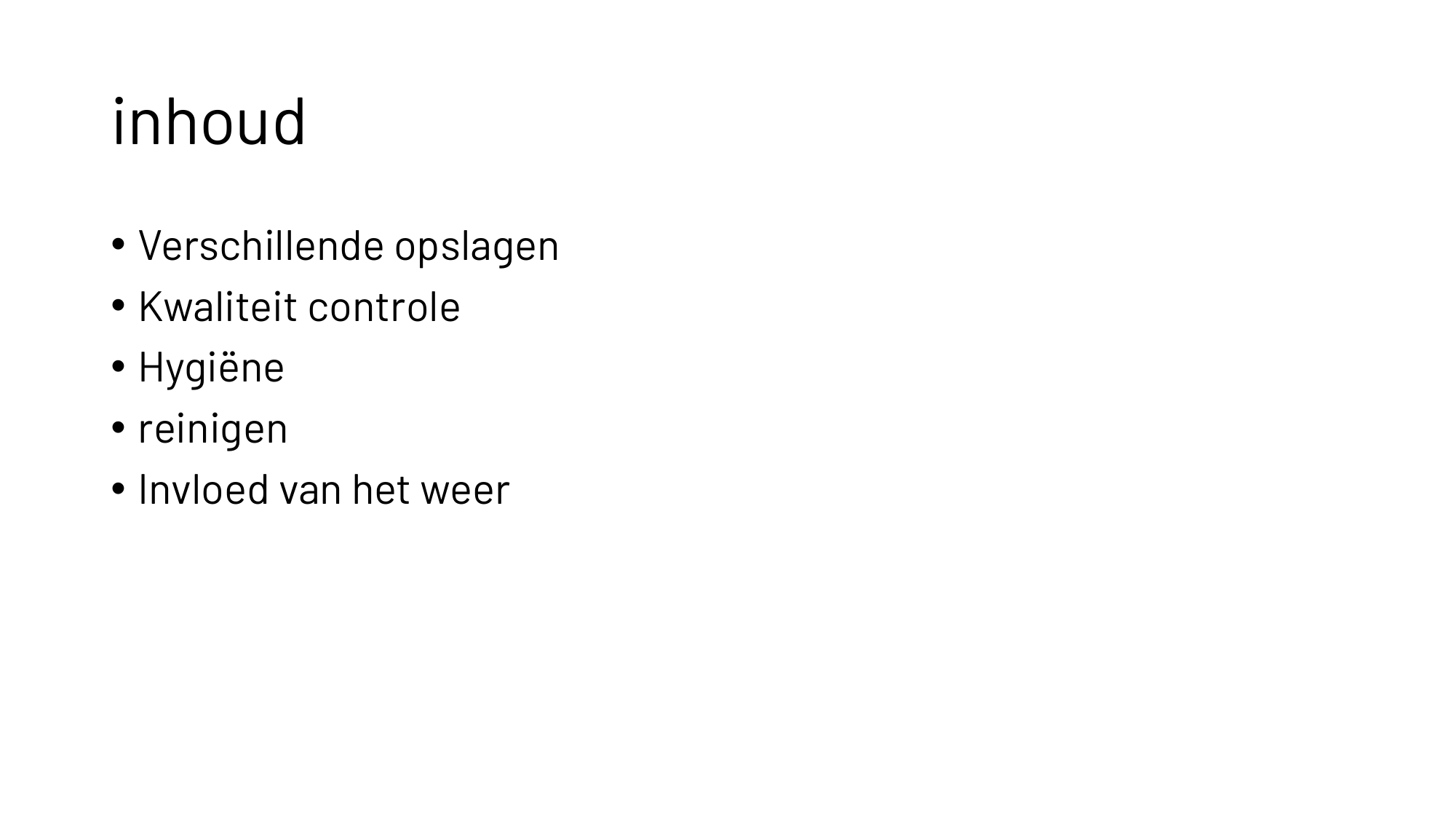

# inhoud
Verschillende opslagen
Kwaliteit controle
Hygiëne
reinigen
Invloed van het weer